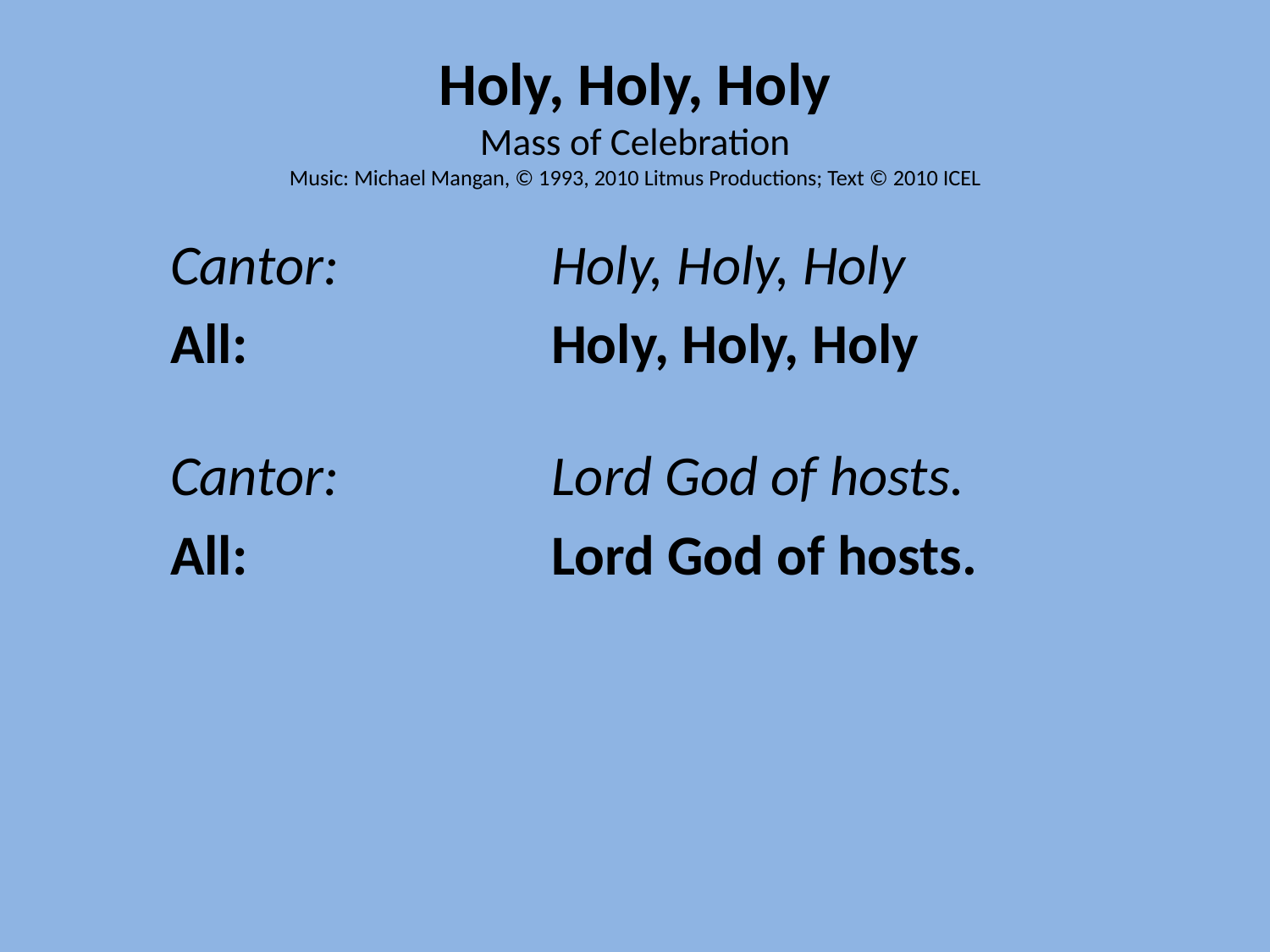

# Holy, Holy, Holy Mass of Celebration Music: Michael Mangan, © 1993, 2010 Litmus Productions; Text © 2010 ICEL
Cantor: 		Holy, Holy, Holy
All: 			Holy, Holy, Holy
Cantor: 		Lord God of hosts.
All: 			Lord God of hosts.